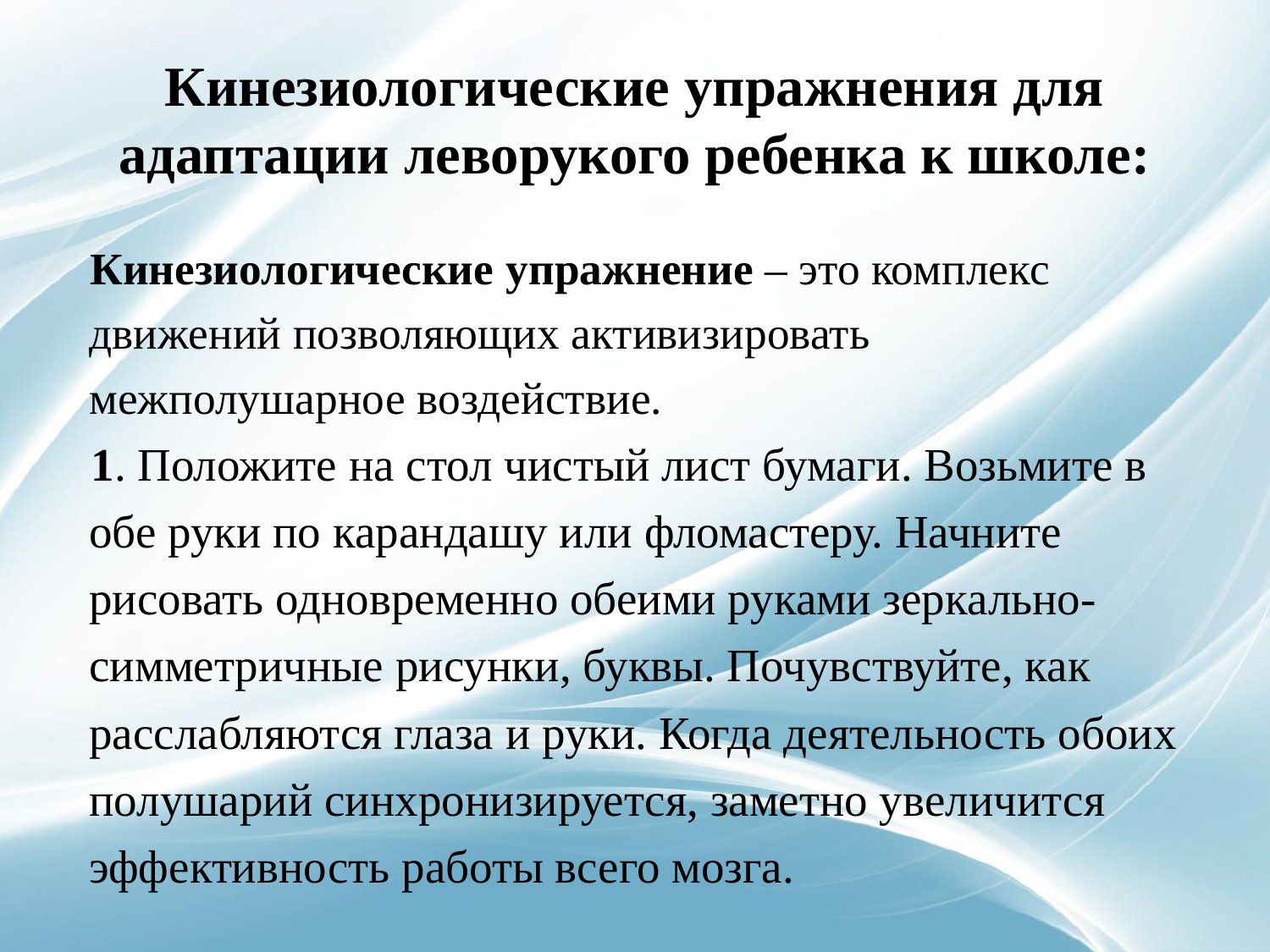

# Кинезиологические упражнения для адаптации леворукого ребенка к школе:
    Кинезиологические упражнение – это комплекс движений позволяющих активизировать межполушарное воздействие.
    1. Положите на стол чистый лист бумаги. Возьмите в обе руки по карандашу или фломастеру. Начните рисовать одновременно обеими руками зеркально-симметричные рисунки, буквы. Почувствуйте, как расслабляются глаза и руки. Когда деятельность обоих полушарий синхронизируется, заметно увеличится эффективность работы всего мозга.